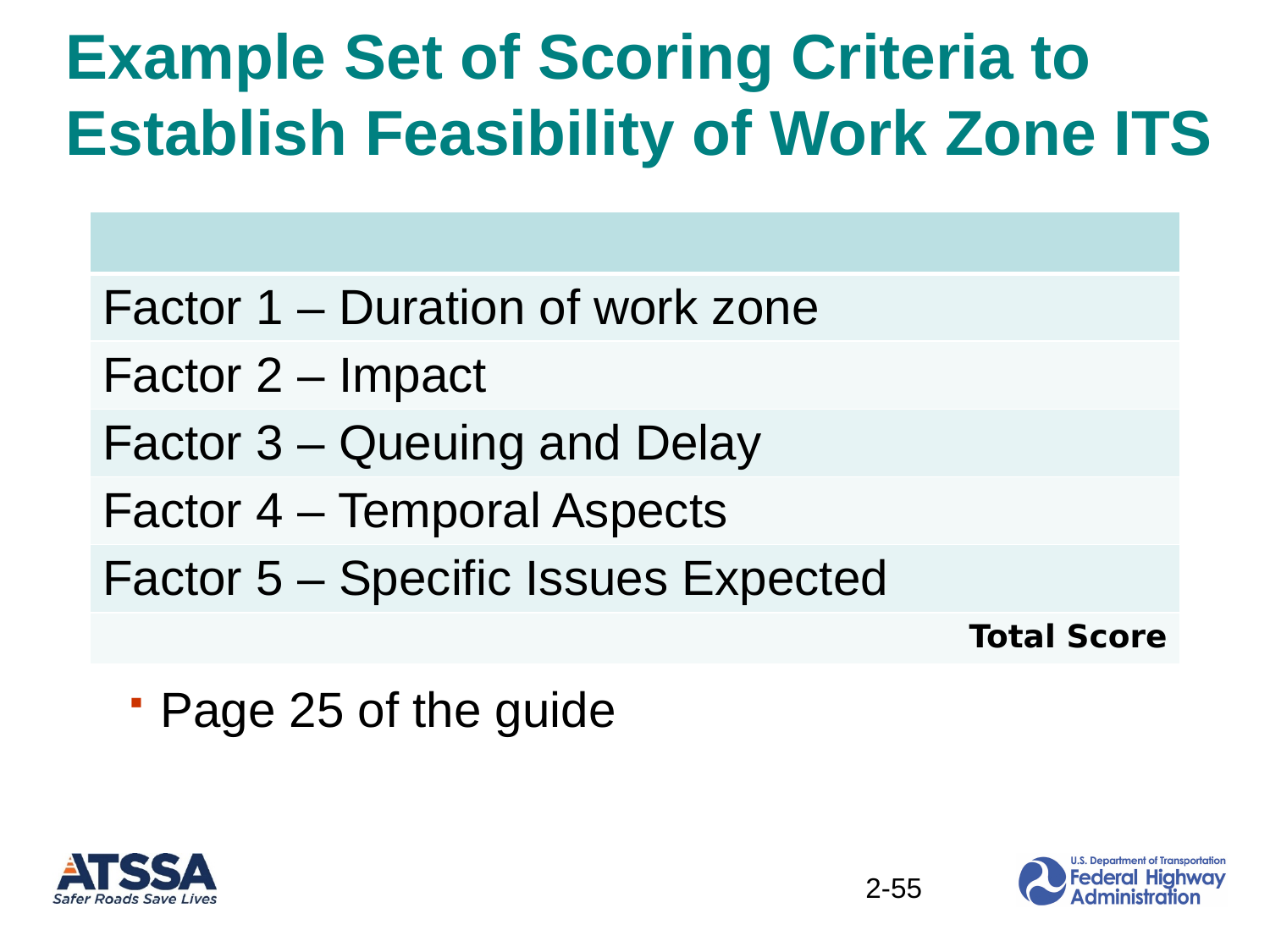

# Example Set of Scoring Criteria to Establish Feasibility of Work Zone ITS
|  |
| --- |
| Factor 1 – Duration of work zone |
| Factor 2 – Impact |
| Factor 3 – Queuing and Delay |
| Factor 4 – Temporal Aspects |
| Factor 5 – Specific Issues Expected |
| Total Score |
Page 25 of the guide